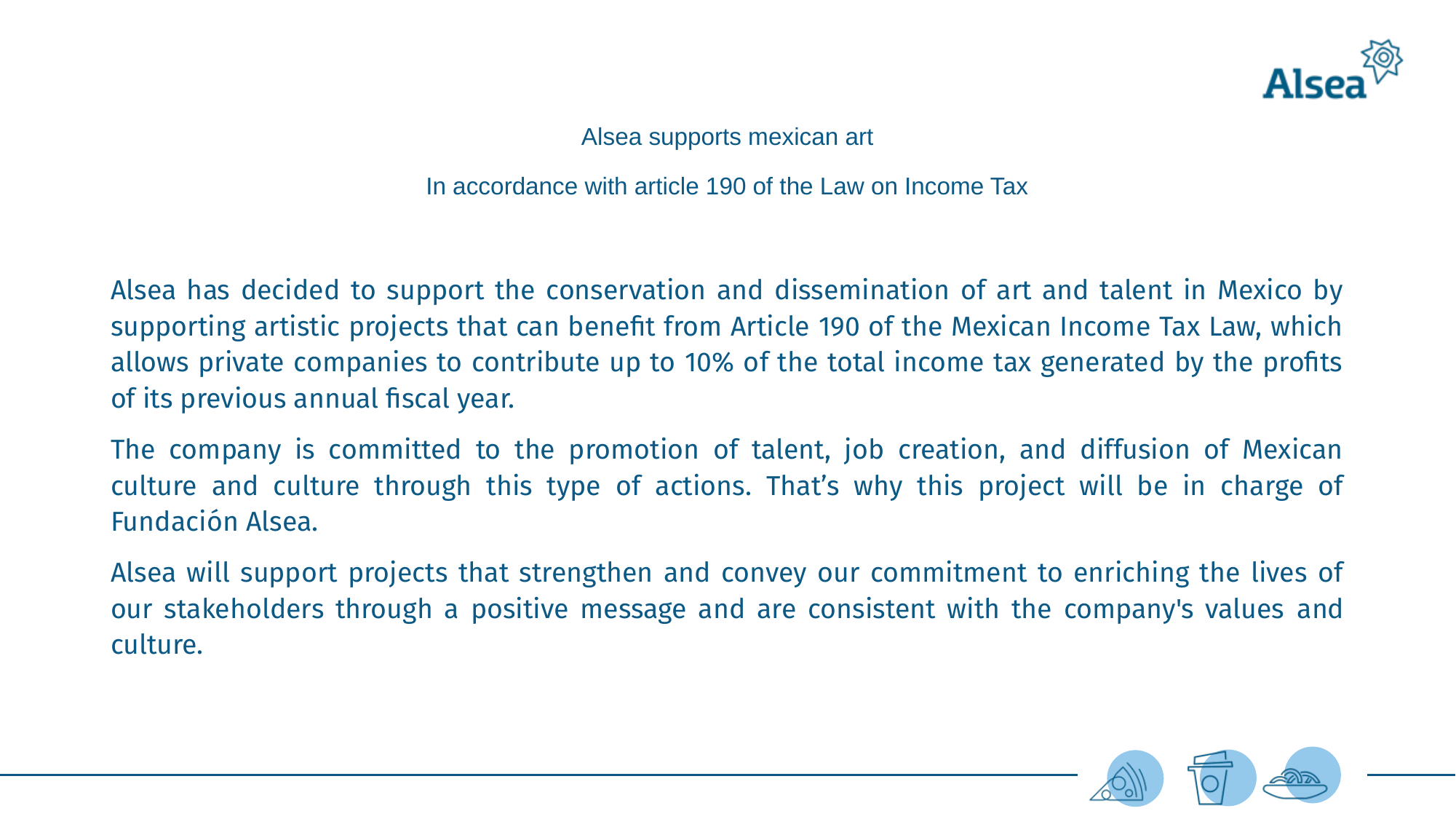

Alsea supports mexican art
In accordance with article 190 of the Law on Income Tax

Alsea has decided to support the conservation and dissemination of art and talent in Mexico by supporting artistic projects that can benefit from Article 190 of the Mexican Income Tax Law, which allows private companies to contribute up to 10% of the total income tax generated by the profits of its previous annual fiscal year.
The company is committed to the promotion of talent, job creation, and diffusion of Mexican culture and culture through this type of actions. That’s why this project will be in charge of Fundación Alsea.
Alsea will support projects that strengthen and convey our commitment to enriching the lives of our stakeholders through a positive message and are consistent with the company's values ​​and culture.